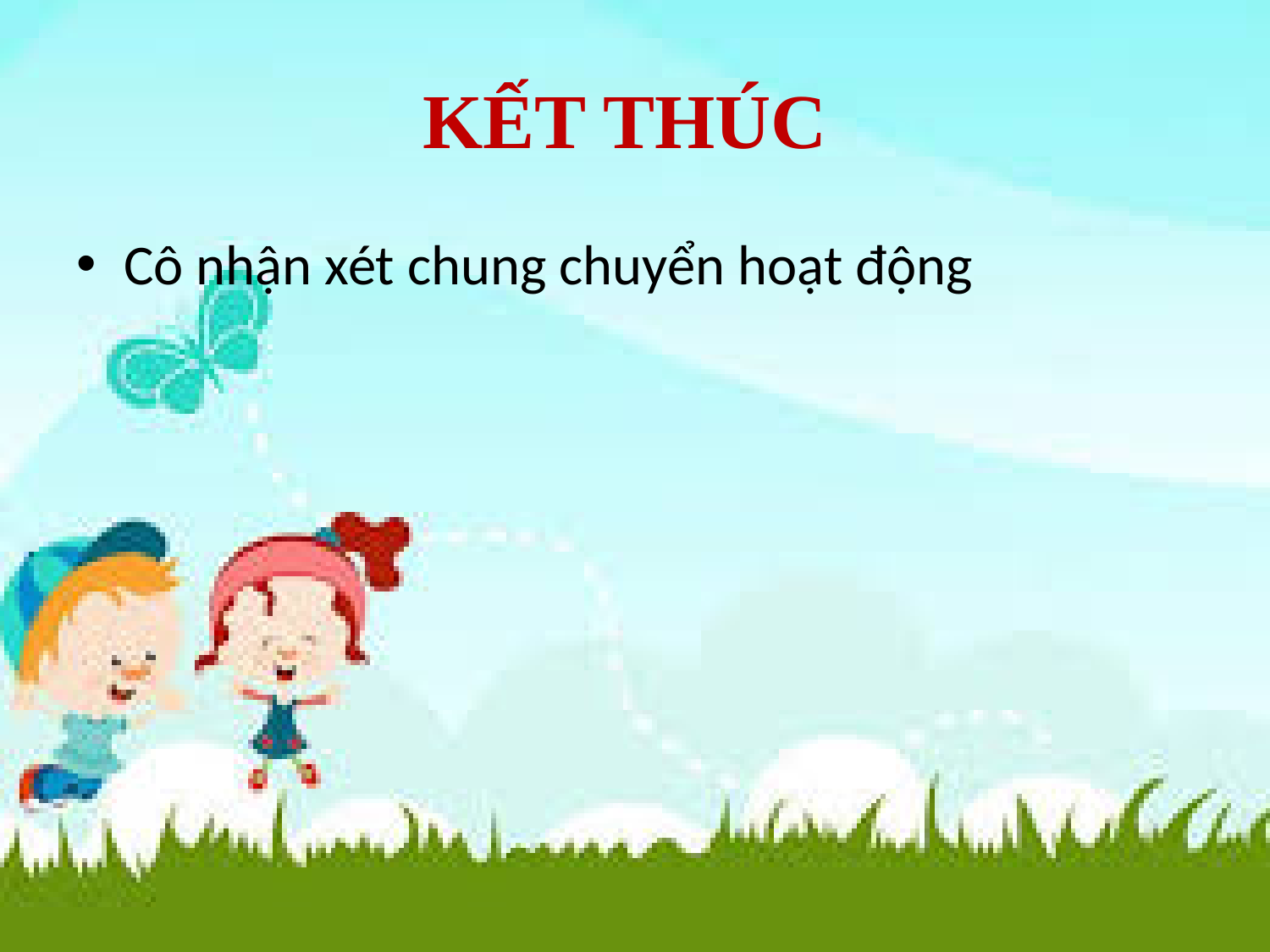

# KẾT THÚC
Cô nhận xét chung chuyển hoạt động